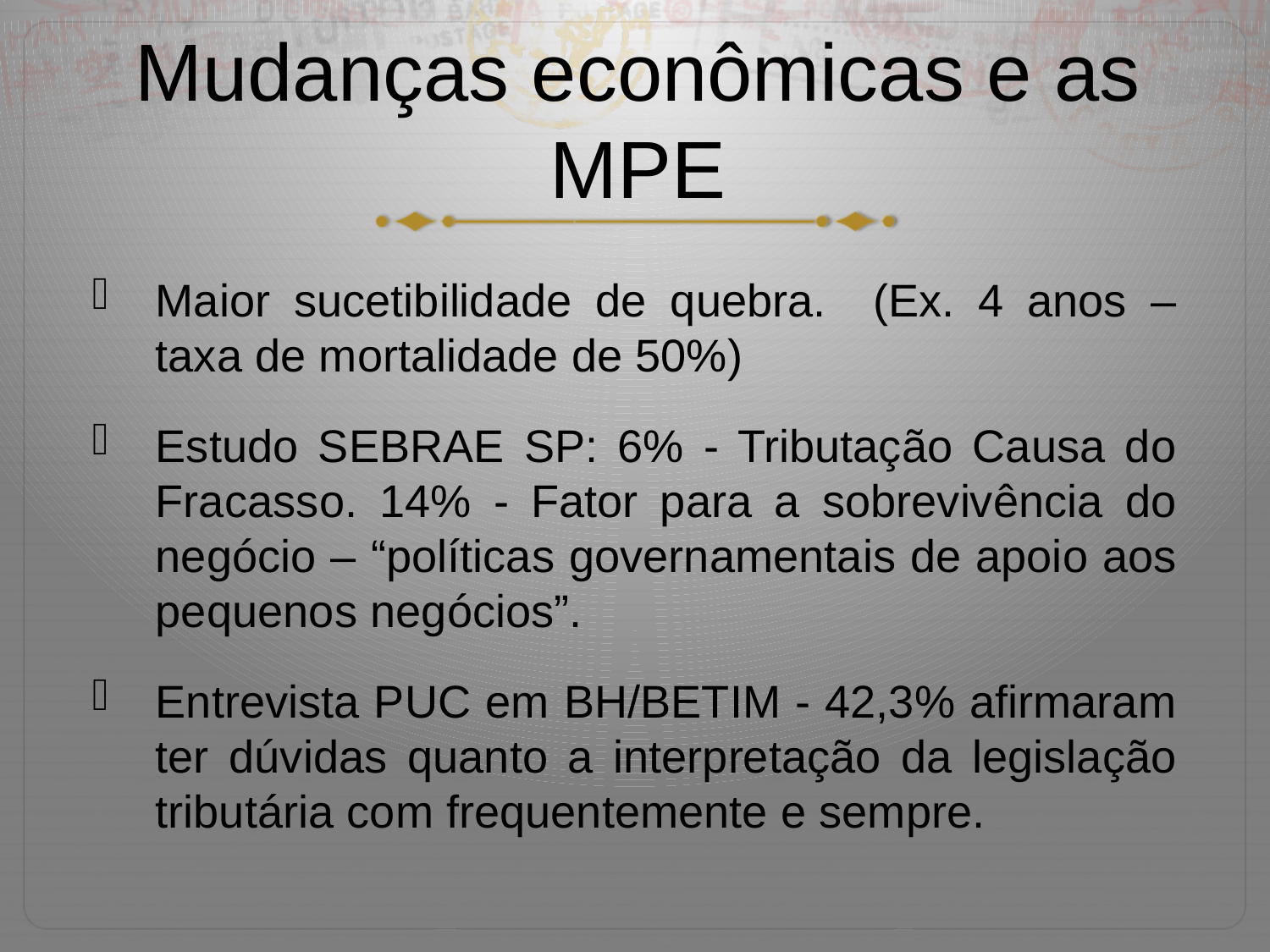

# Mudanças econômicas e as MPE
Maior sucetibilidade de quebra.  (Ex. 4 anos – taxa de mortalidade de 50%)
Estudo SEBRAE SP: 6% - Tributação Causa do Fracasso. 14% - Fator para a sobrevivência do negócio – “políticas governamentais de apoio aos pequenos negócios”.
Entrevista PUC em BH/BETIM - 42,3% afirmaram ter dúvidas quanto a interpretação da legislação tributária com frequentemente e sempre.